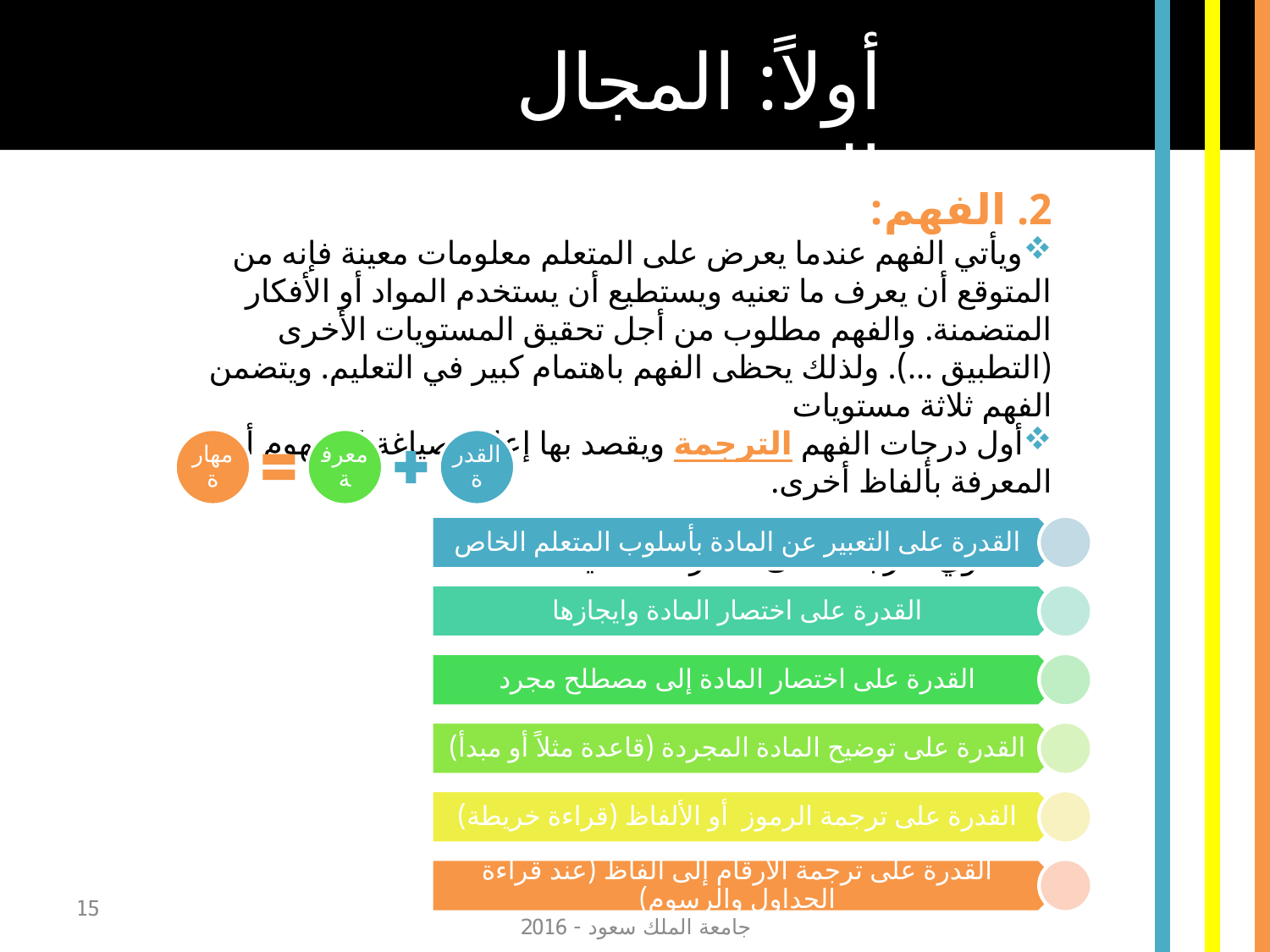

أولاً: المجال المعرفي
2. الفهم:
ويأتي الفهم عندما يعرض على المتعلم معلومات معينة فإنه من المتوقع أن يعرف ما تعنيه ويستطيع أن يستخدم المواد أو الأفكار المتضمنة. والفهم مطلوب من أجل تحقيق المستويات الأخرى (التطبيق ...). ولذلك يحظى الفهم باهتمام كبير في التعليم. ويتضمن الفهم ثلاثة مستويات
أول درجات الفهم الترجمة ويقصد بها إعادة صياغة المفهوم أو المعرفة بألفاظ أخرى.

تنطوي الترجمة على القدرات التالية:
القدرة

معرفة

مهارة
القدرة على التعبير عن المادة بأسلوب المتعلم الخاص
القدرة على اختصار المادة وايجازها
القدرة على اختصار المادة إلى مصطلح مجرد
القدرة على توضيح المادة المجردة (قاعدة مثلاً أو مبدأ)
القدرة على ترجمة الرموز  أو الألفاظ (قراءة خريطة)
القدرة على ترجمة الأرقام إلى ألفاظ (عند قراءة الجداول والرسوم)
15
جامعة الملك سعود - 2016